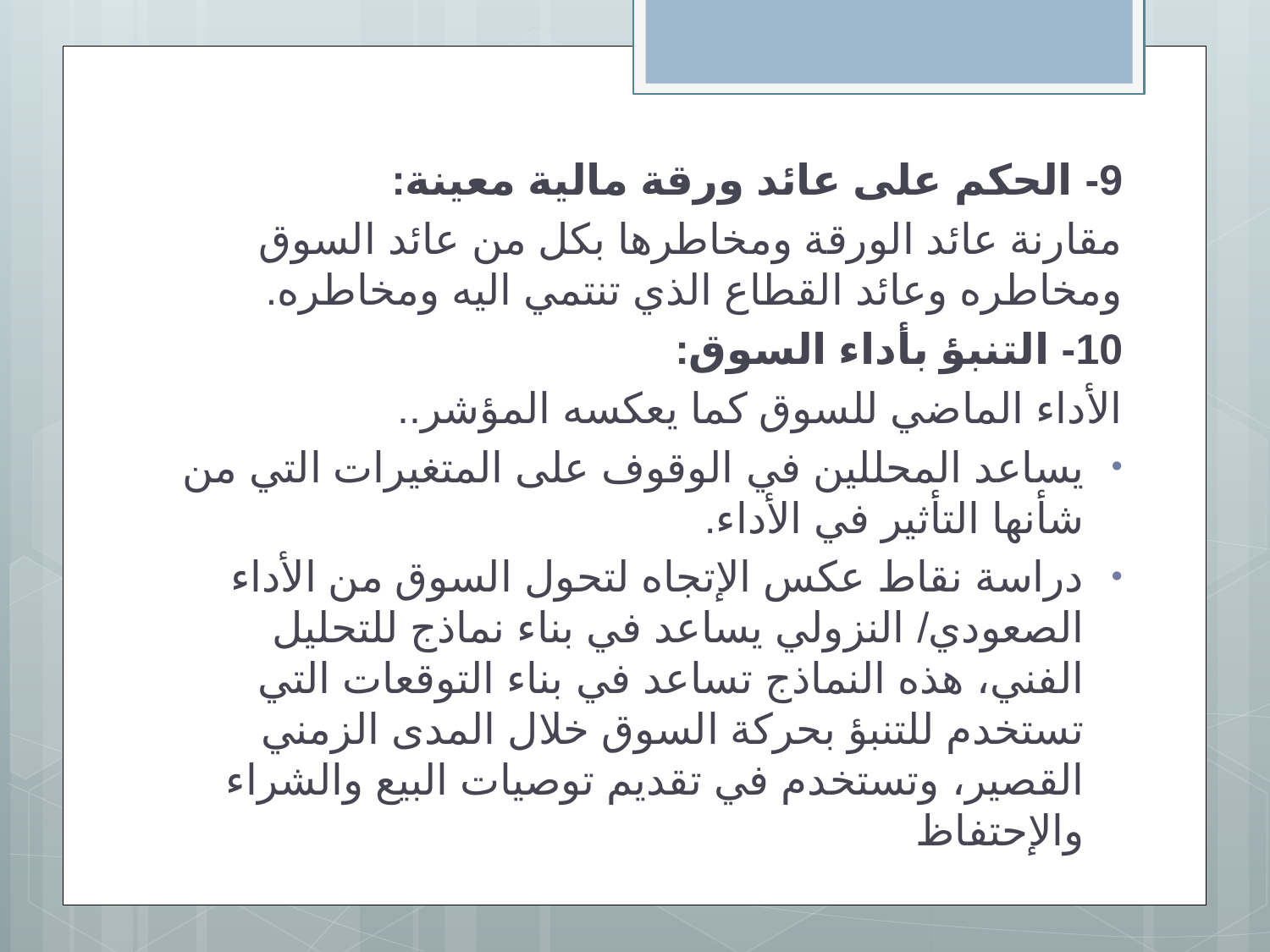

9- الحكم على عائد ورقة مالية معينة:
مقارنة عائد الورقة ومخاطرها بكل من عائد السوق ومخاطره وعائد القطاع الذي تنتمي اليه ومخاطره.
10- التنبؤ بأداء السوق:
الأداء الماضي للسوق كما يعكسه المؤشر..
يساعد المحللين في الوقوف على المتغيرات التي من شأنها التأثير في الأداء.
دراسة نقاط عكس الإتجاه لتحول السوق من الأداء الصعودي/ النزولي يساعد في بناء نماذج للتحليل الفني، هذه النماذج تساعد في بناء التوقعات التي تستخدم للتنبؤ بحركة السوق خلال المدى الزمني القصير، وتستخدم في تقديم توصيات البيع والشراء والإحتفاظ